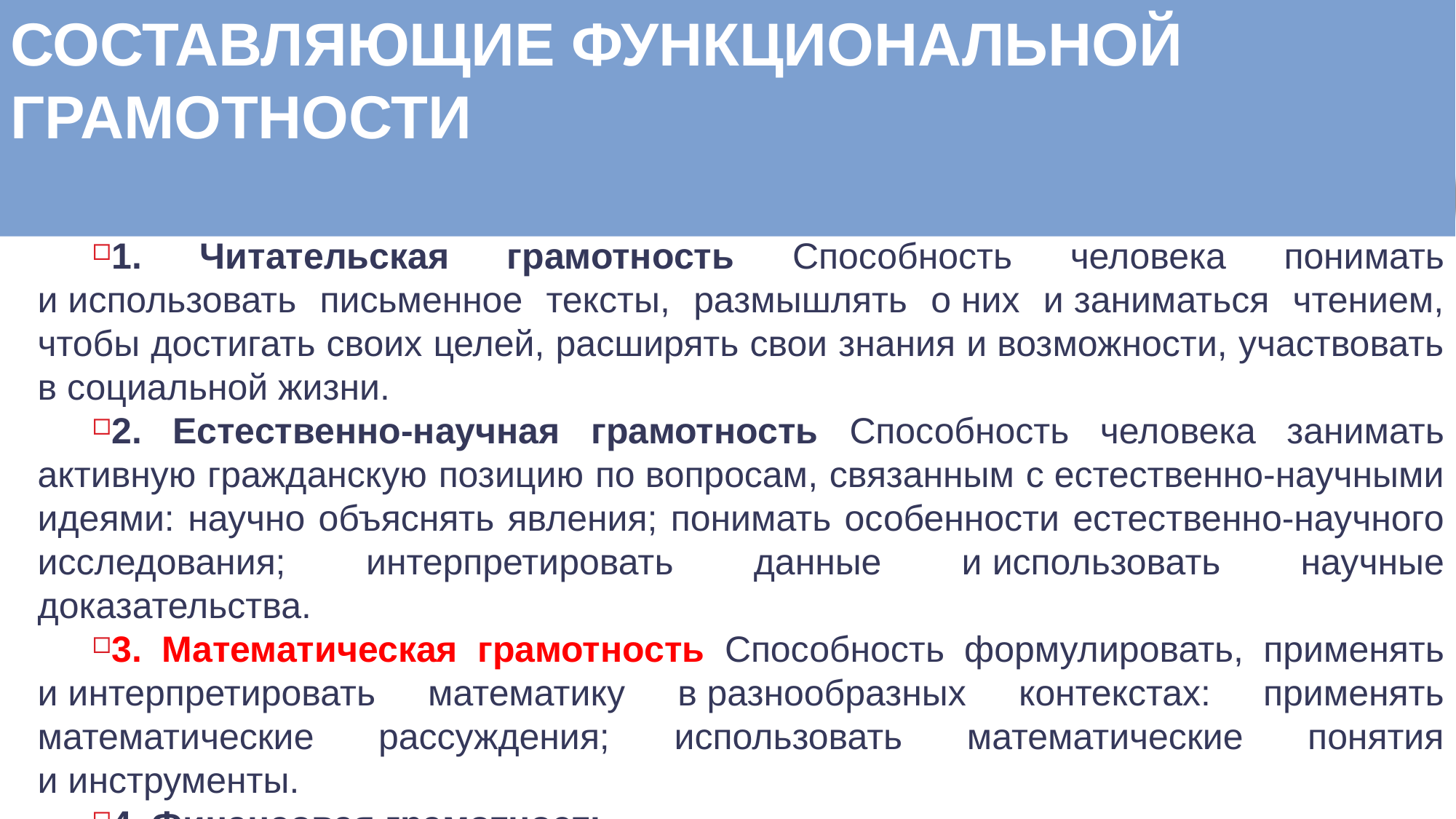

СОСТАВЛЯЮЩИЕ ФУНКЦИОНАЛЬНОЙ ГРАМОТНОСТИ
1. Читательская грамотность Способность человека понимать и использовать письменное тексты, размышлять о них и заниматься чтением, чтобы достигать своих целей, расширять свои знания и возможности, участвовать в социальной жизни.
2. Естественно-научная грамотность Способность человека занимать активную гражданскую позицию по вопросам, связанным с естественно-научными идеями: научно объяснять явления; понимать особенности естественно-научного исследования; интерпретировать данные и использовать научные доказательства.
3. Математическая грамотность Способность формулировать, применять и интерпретировать математику в разнообразных контекстах: применять математические рассуждения; использовать математические понятия и инструменты.
4. Финансовая грамотность
 5. Креативное мышление
 6. Глобальные компетенции